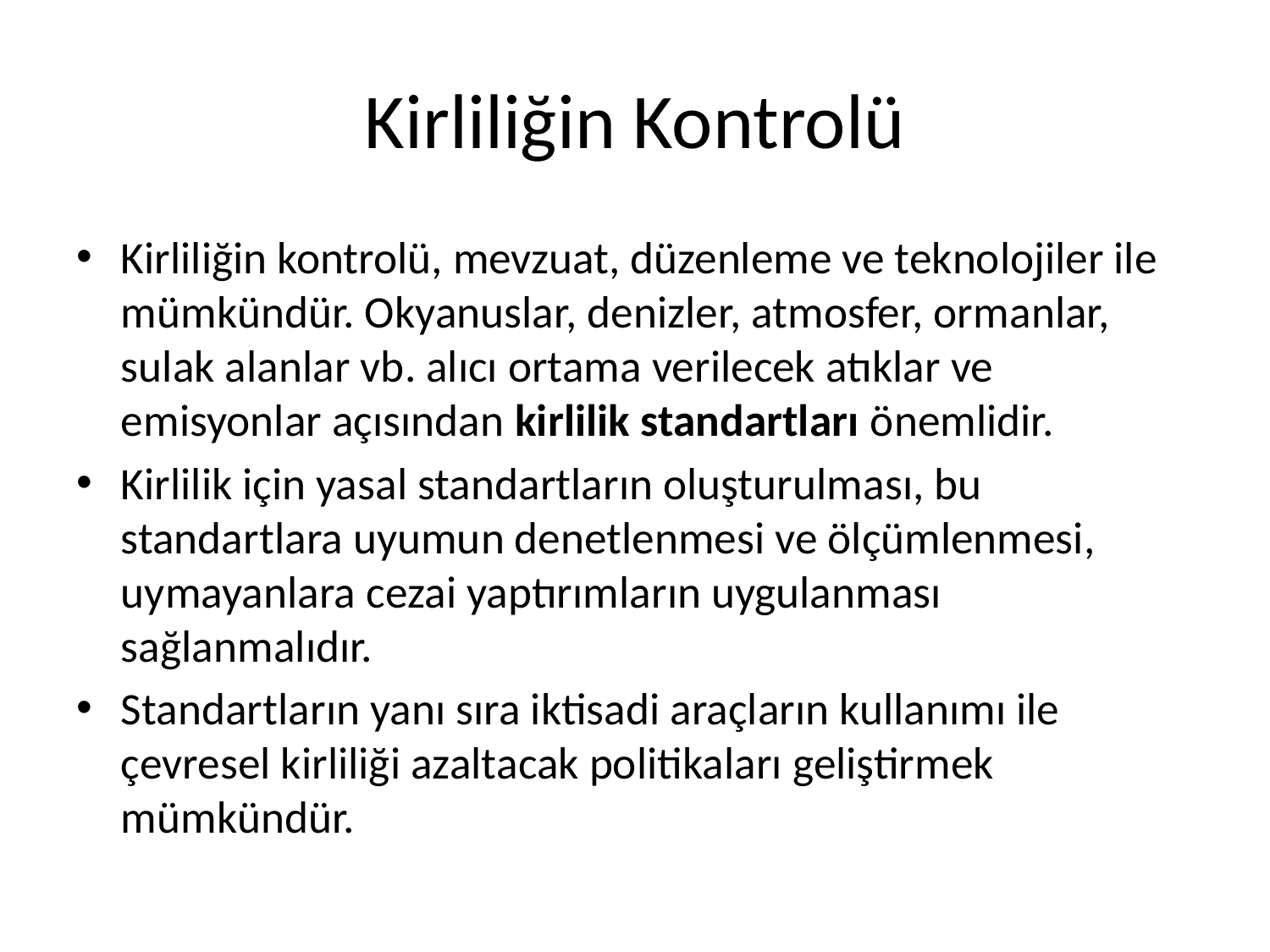

# Kirliliğin Kontrolü
Kirliliğin kontrolü, mevzuat, düzenleme ve teknolojiler ile mümkündür. Okyanuslar, denizler, atmosfer, ormanlar, sulak alanlar vb. alıcı ortama verilecek atıklar ve emisyonlar açısından kirlilik standartları önemlidir.
Kirlilik için yasal standartların oluşturulması, bu standartlara uyumun denetlenmesi ve ölçümlenmesi, uymayanlara cezai yaptırımların uygulanması sağlanmalıdır.
Standartların yanı sıra iktisadi araçların kullanımı ile çevresel kirliliği azaltacak politikaları geliştirmek mümkündür.